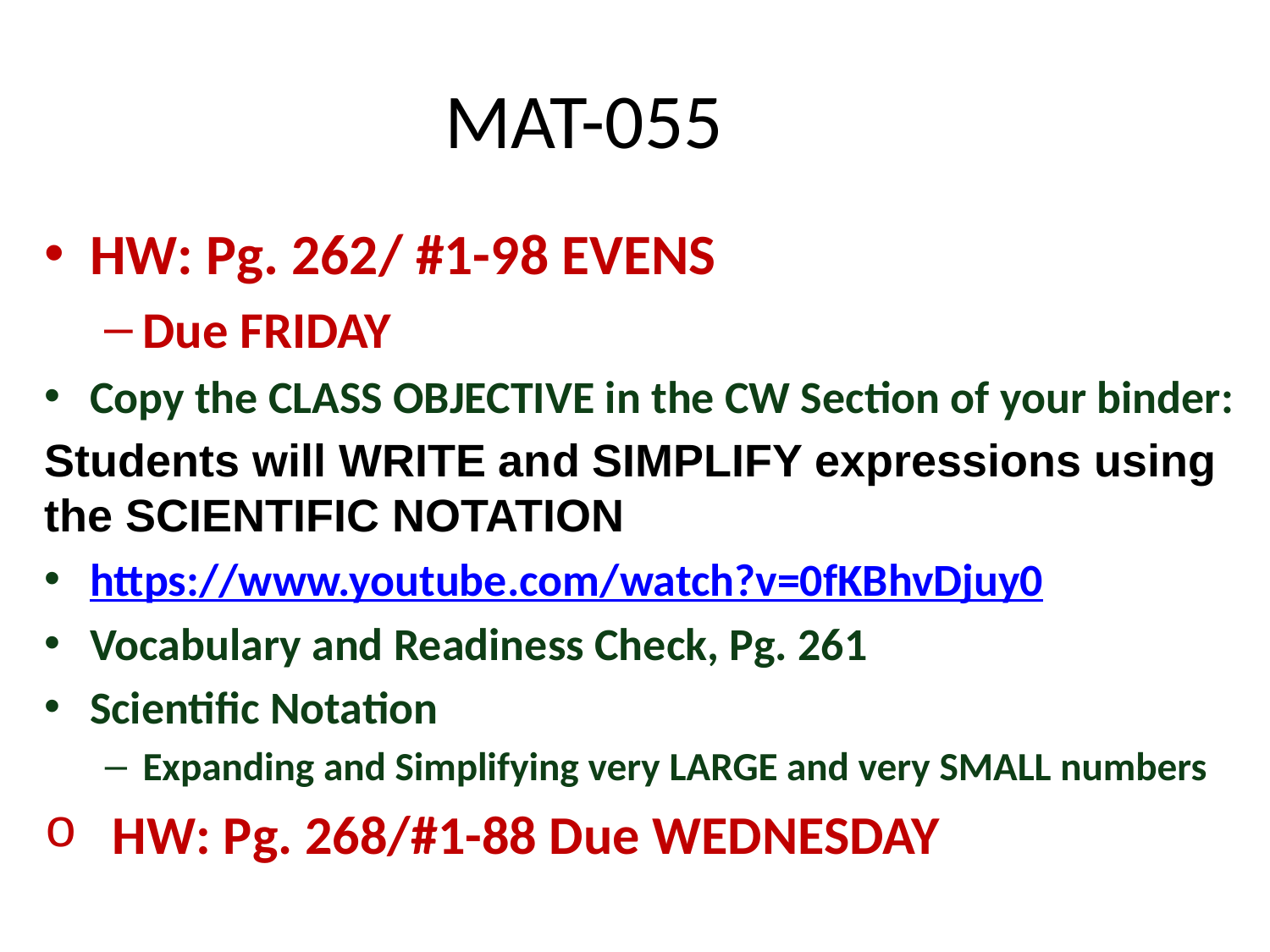

# MAT-055
HW: Pg. 262/ #1-98 EVENS
Due FRIDAY
Copy the CLASS OBJECTIVE in the CW Section of your binder:
Students will WRITE and SIMPLIFY expressions using the SCIENTIFIC NOTATION
https://www.youtube.com/watch?v=0fKBhvDjuy0
Vocabulary and Readiness Check, Pg. 261
Scientific Notation
Expanding and Simplifying very LARGE and very SMALL numbers
HW: Pg. 268/#1-88 Due WEDNESDAY